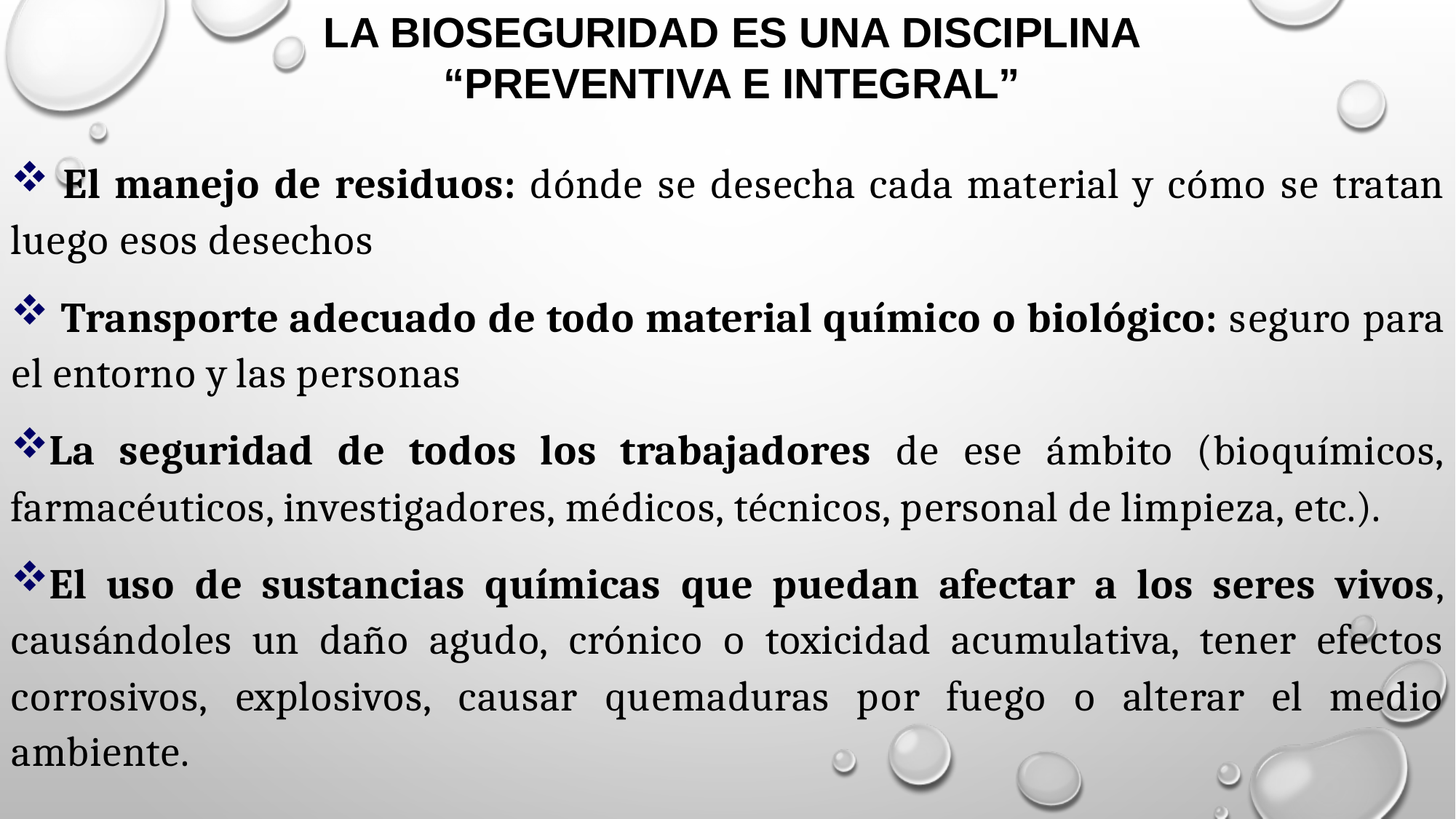

La BIOSEGURIDAD es una disciplina
“preventiva e integral”
 El manejo de residuos: dónde se desecha cada material y cómo se tratan luego esos desechos
 Transporte adecuado de todo material químico o biológico: seguro para el entorno y las personas
La seguridad de todos los trabajadores de ese ámbito (bioquímicos, farmacéuticos, investigadores, médicos, técnicos, personal de limpieza, etc.).
El uso de sustancias químicas que puedan afectar a los seres vivos, causándoles un daño agudo, crónico o toxicidad acumulativa, tener efectos corrosivos, explosivos, causar quemaduras por fuego o alterar el medio ambiente.